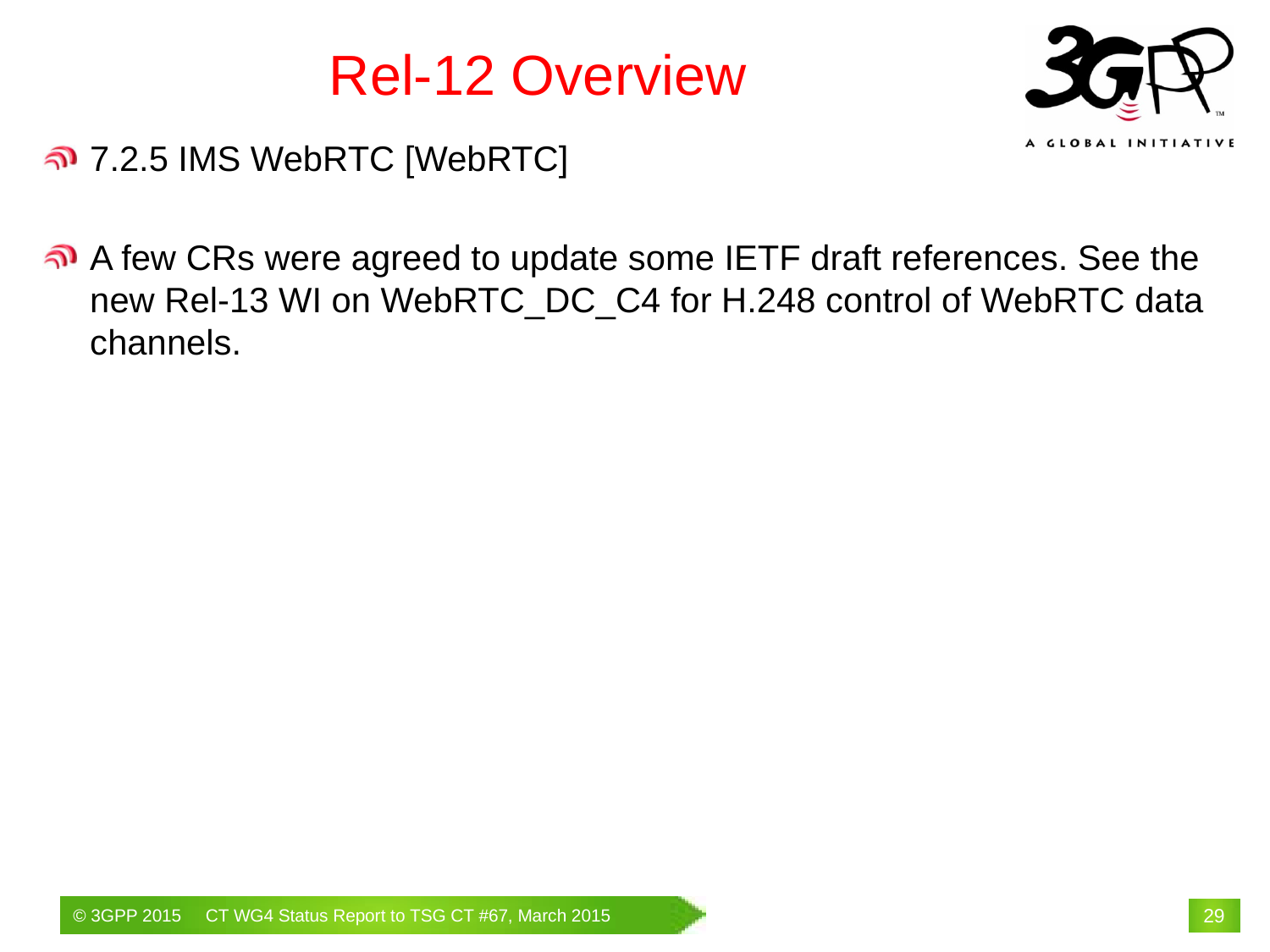

# Rel-12 Overview
7.2.5 IMS WebRTC [WebRTC]

A few CRs were agreed to update some IETF draft references. See the new Rel-13 WI on WebRTC_DC_C4 for H.248 control of WebRTC data channels.